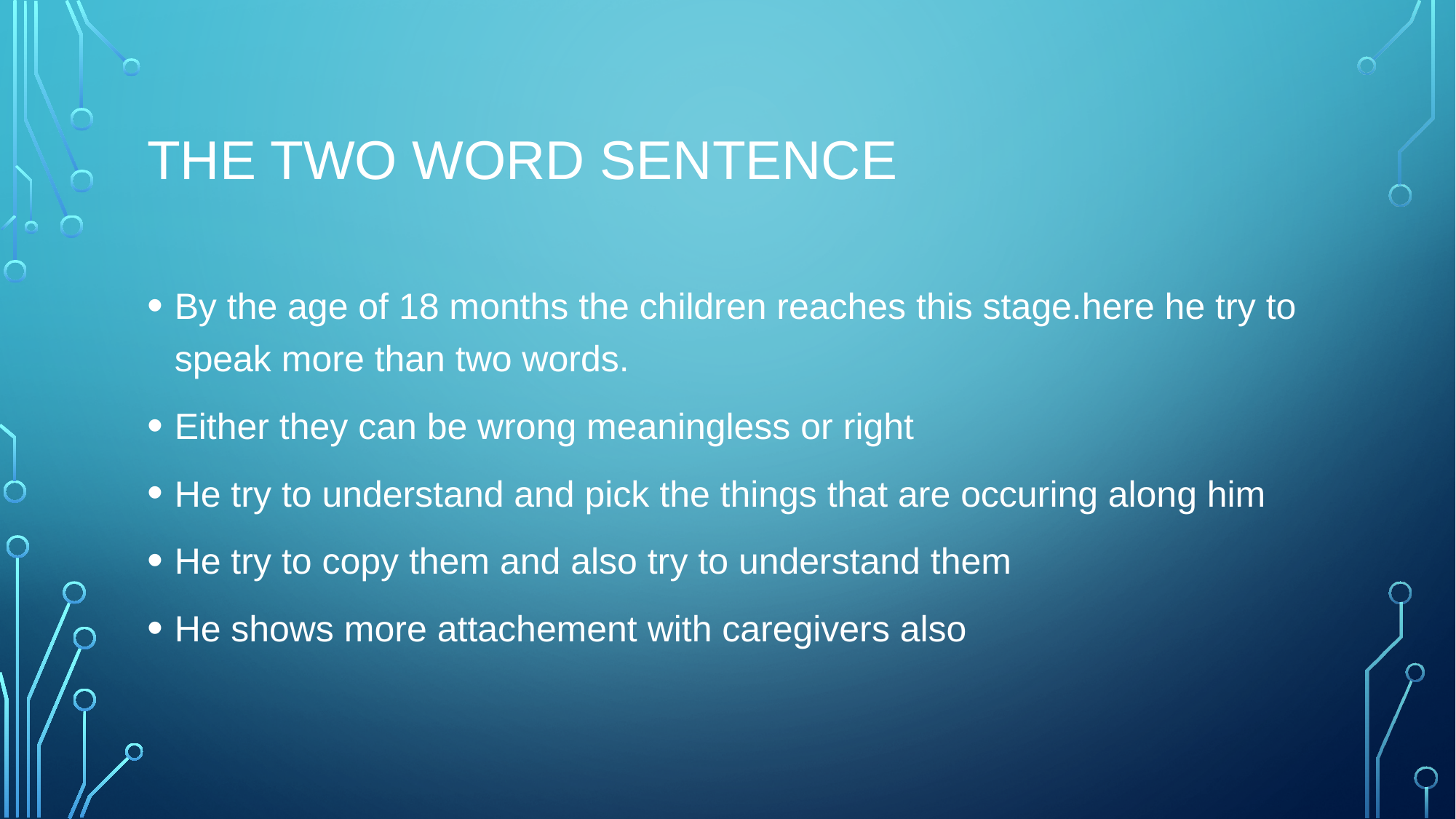

# The two word sentence
By the age of 18 months the children reaches this stage.here he try to speak more than two words.
Either they can be wrong meaningless or right
He try to understand and pick the things that are occuring along him
He try to copy them and also try to understand them
He shows more attachement with caregivers also